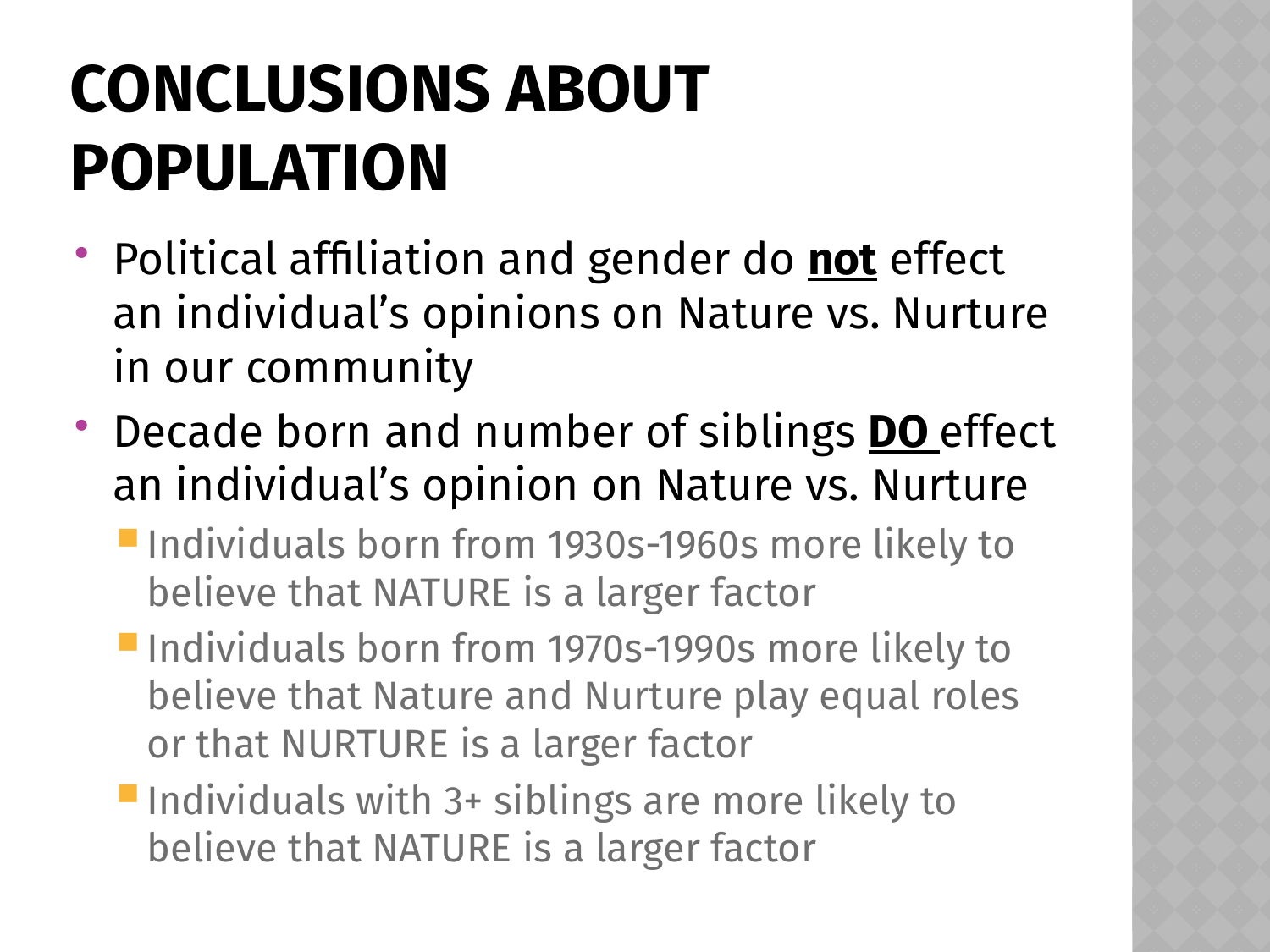

# Conclusions About population
Political affiliation and gender do not effect an individual’s opinions on Nature vs. Nurture in our community
Decade born and number of siblings DO effect an individual’s opinion on Nature vs. Nurture
Individuals born from 1930s-1960s more likely to believe that NATURE is a larger factor
Individuals born from 1970s-1990s more likely to believe that Nature and Nurture play equal roles or that NURTURE is a larger factor
Individuals with 3+ siblings are more likely to believe that NATURE is a larger factor